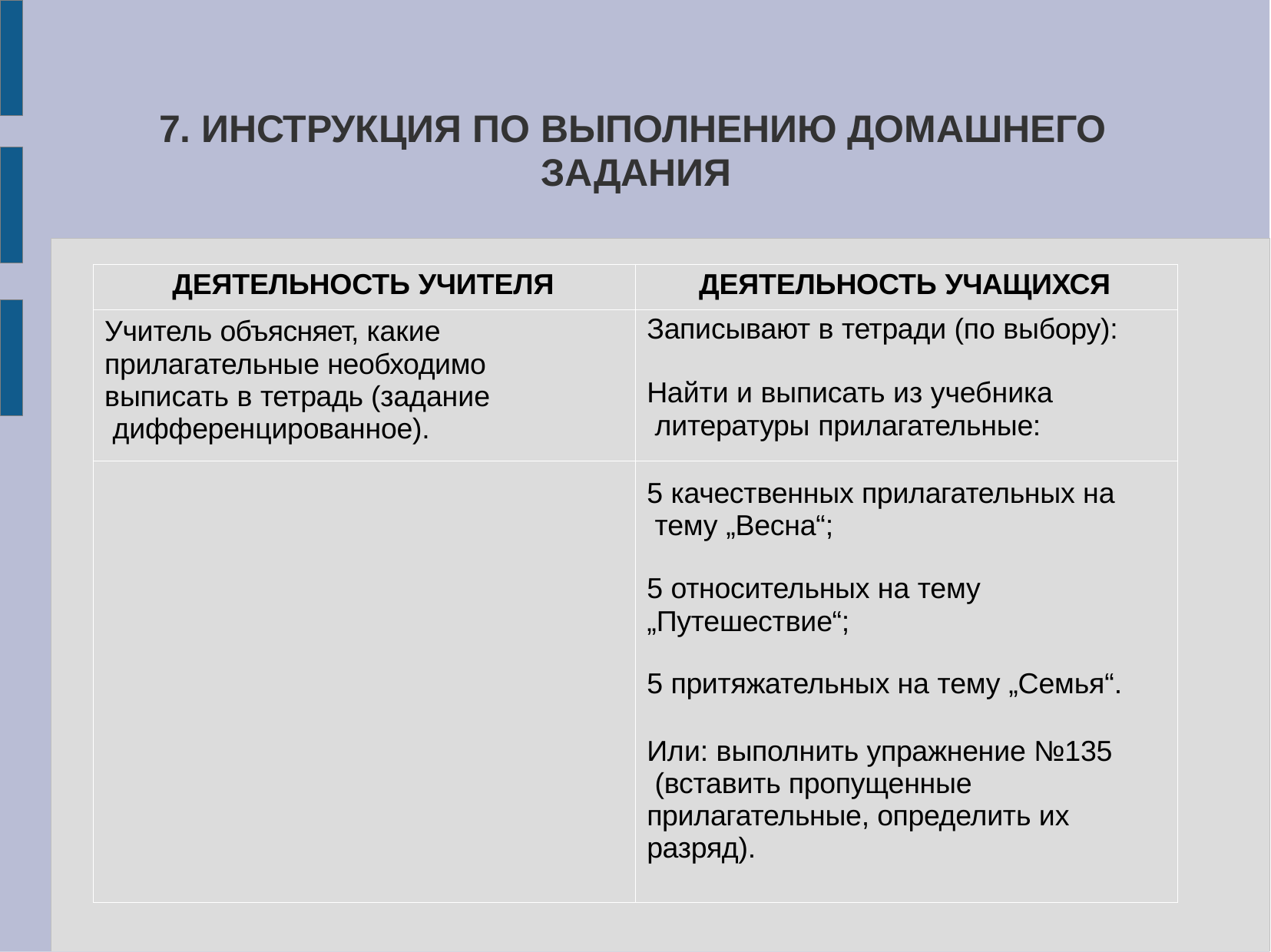

# 7. ИНСТРУКЦИЯ ПО ВЫПОЛНЕНИЮ ДОМАШНЕГО  ЗАДАНИЯ
| ДЕЯТЕЛЬНОСТЬ УЧИТЕЛЯ | ДЕЯТЕЛЬНОСТЬ УЧАЩИХСЯ |
| --- | --- |
| Учитель объясняет, какие прилагательные необходимо выписать в тетрадь (задание дифференцированное). | Записывают в тетради (по выбору): Найти и выписать из учебника литературы прилагательные: |
|  | 5 качественных прилагательных на тему „Весна“; |
|  | 5 относительных на тему „Путешествие“; |
|  | 5 притяжательных на тему „Семья“. |
|  | Или: выполнить упражнение №135 (вставить пропущенные прилагательные, определить их разряд). |